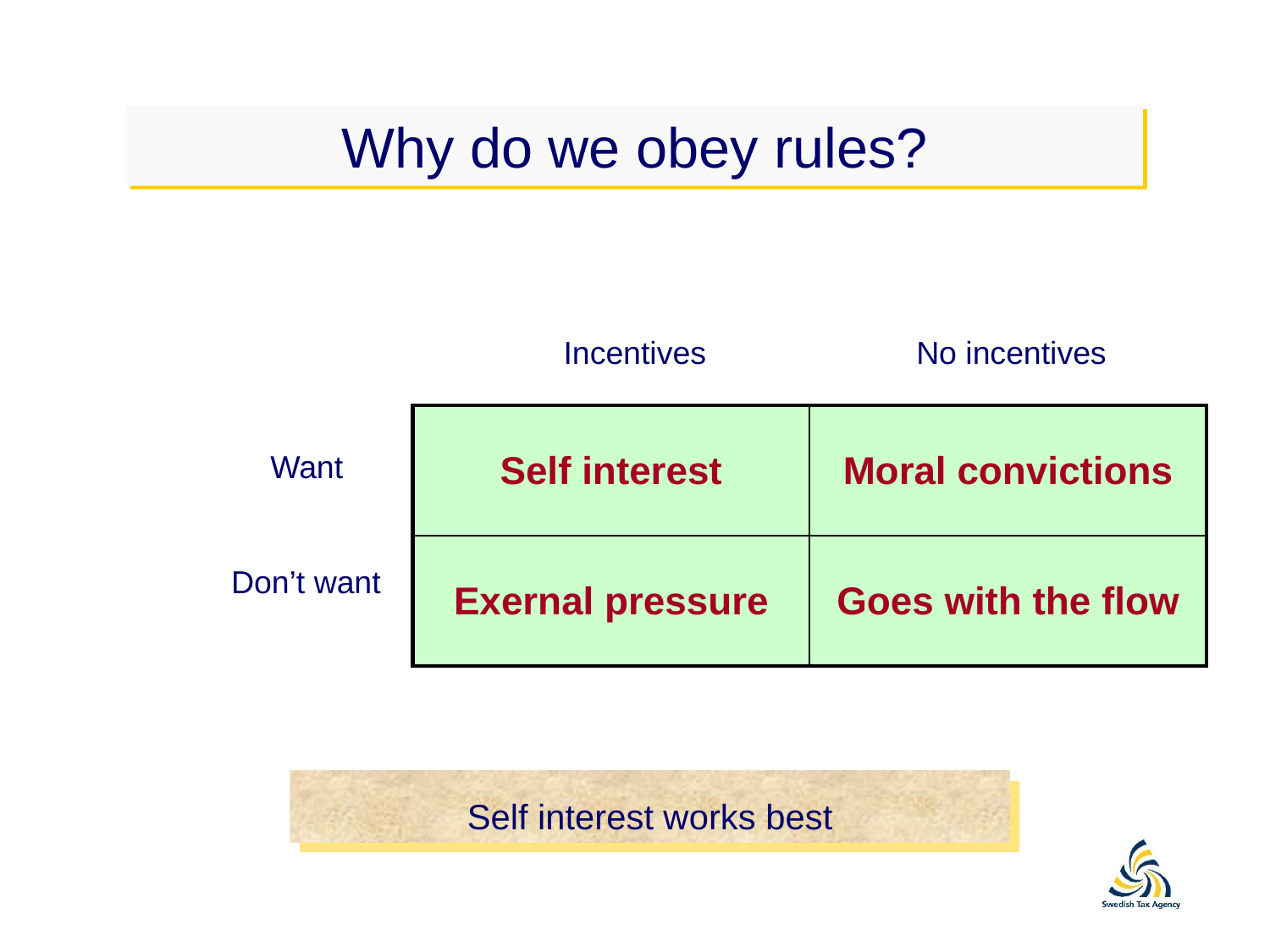

Why do we obey rules?
Incentives
No incentives
| Self interest | Moral convictions |
| --- | --- |
| Exernal pressure | Goes with the flow |
Want
Don’t want
Self interest works best